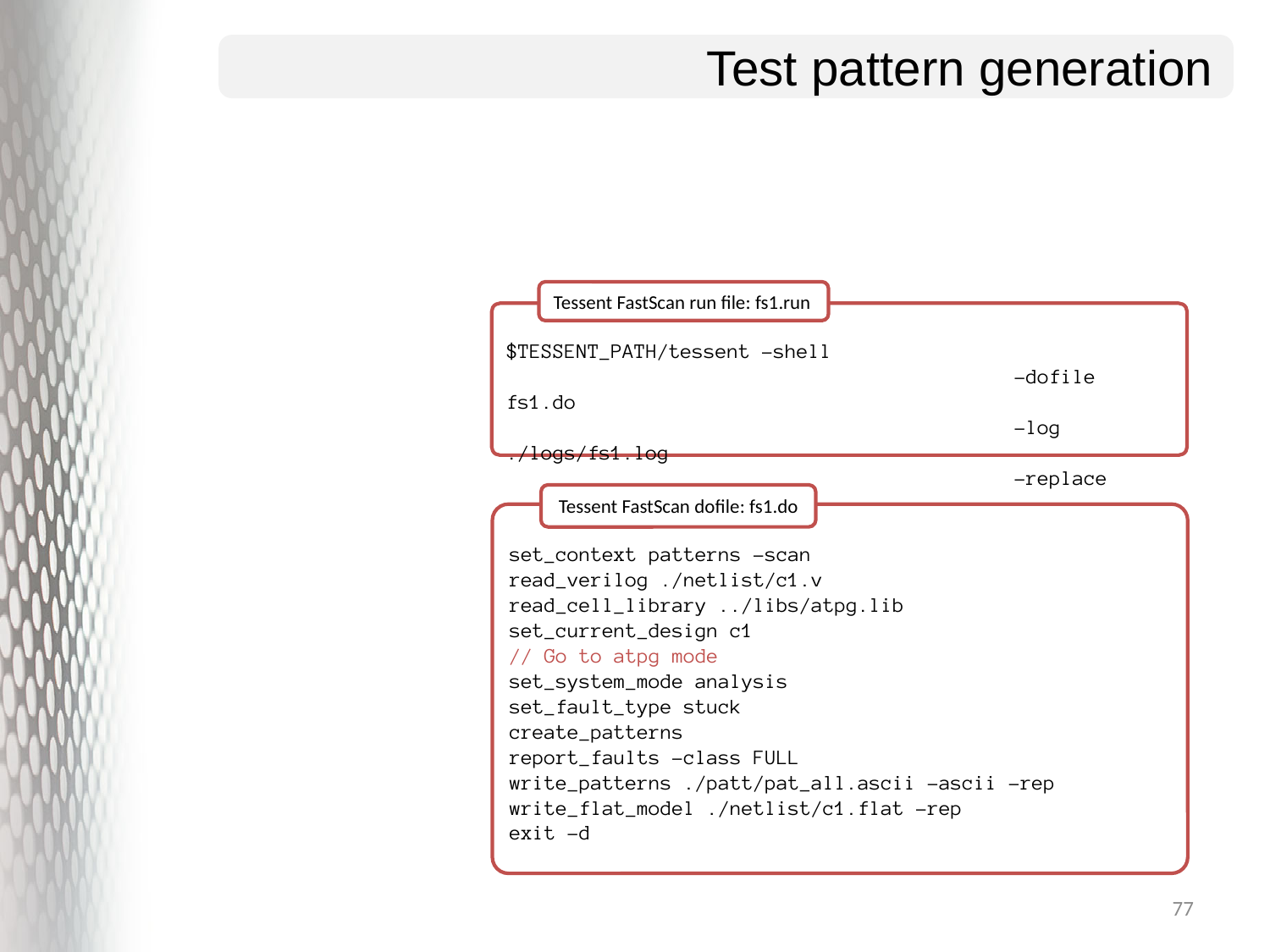

# Test pattern generation
Tessent FastScan run file: fs1.run

$TESSENT_PATH/tessent -shell
				-dofile fs1.do
				-log ./logs/fs1.log
				-replace
Tessent FastScan dofile: fs1.do

set_context patterns -scan
read_verilog ./netlist/c1.v
read_cell_library ../libs/atpg.lib
set_current_design c1
// Go to atpg mode
set_system_mode analysis
set_fault_type stuck
create_patterns
report_faults -class FULL
write_patterns ./patt/pat_all.ascii -ascii -rep
write_flat_model ./netlist/c1.flat -rep
exit -d
77